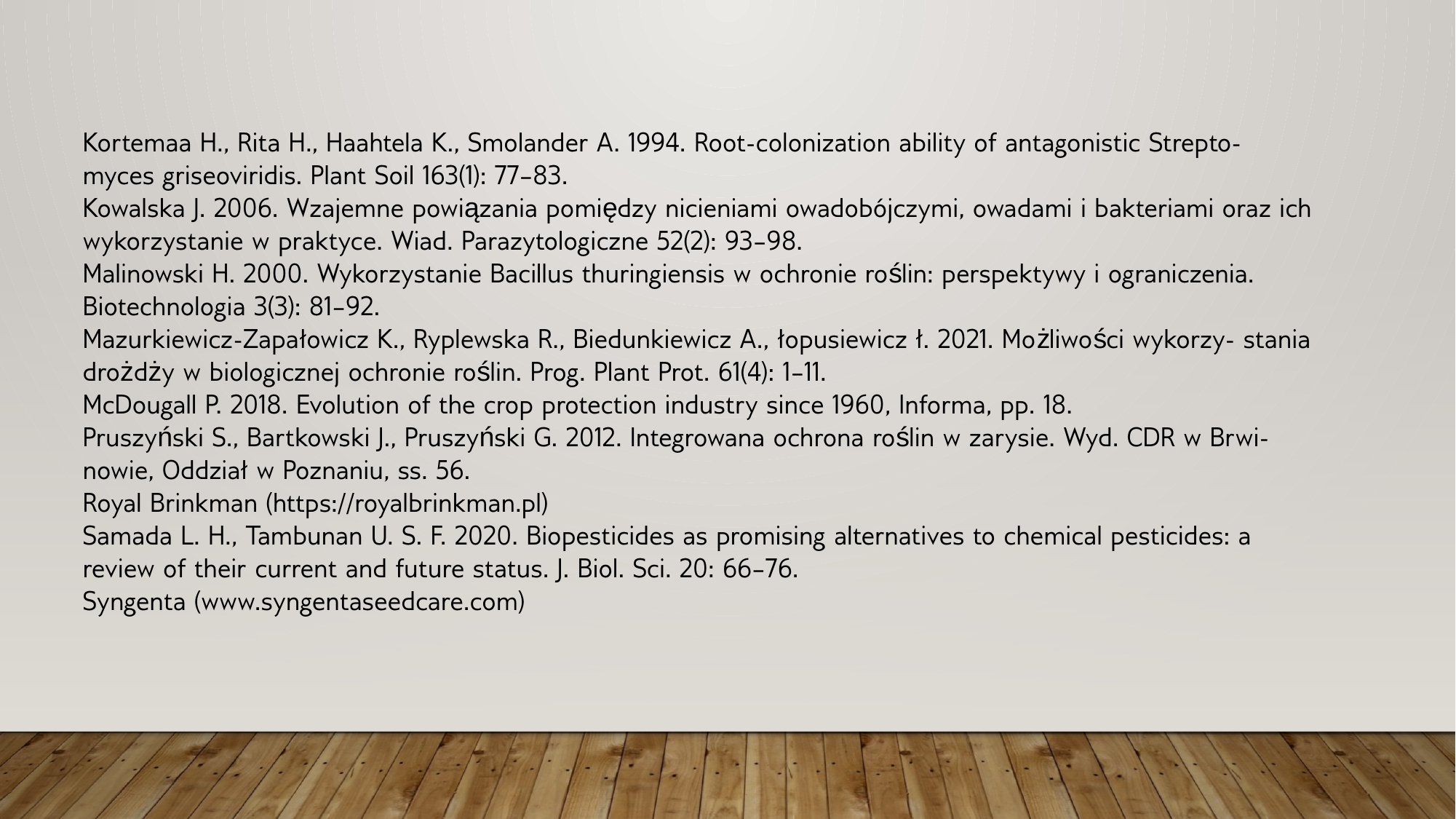

Kortemaa H., Rita H., Haahtela K., Smolander A. 1994. Root-colonization ability of antagonistic Strepto- myces griseoviridis. Plant Soil 163(1): 77–83.
Kowalska J. 2006. Wzajemne powiązania pomiędzy nicieniami owadobójczymi, owadami i bakteriami oraz ich wykorzystanie w praktyce. Wiad. Parazytologiczne 52(2): 93–98.
Malinowski H. 2000. Wykorzystanie Bacillus thuringiensis w ochronie roślin: perspektywy i ograniczenia.
Biotechnologia 3(3): 81–92.
Mazurkiewicz-Zapałowicz K., Ryplewska R., Biedunkiewicz A., łopusiewicz ł. 2021. Możliwości wykorzy- stania drożdży w biologicznej ochronie roślin. Prog. Plant Prot. 61(4): 1–11.
McDougall P. 2018. Evolution of the crop protection industry since 1960, Informa, pp. 18.
Pruszyński S., Bartkowski J., Pruszyński G. 2012. Integrowana ochrona roślin w zarysie. Wyd. CDR w Brwi- nowie, Oddział w Poznaniu, ss. 56.
Royal Brinkman (https://royalbrinkman.pl)
Samada L. H., Tambunan U. S. F. 2020. Biopesticides as promising alternatives to chemical pesticides: a review of their current and future status. J. Biol. Sci. 20: 66–76.
Syngenta (www.syngentaseedcare.com)